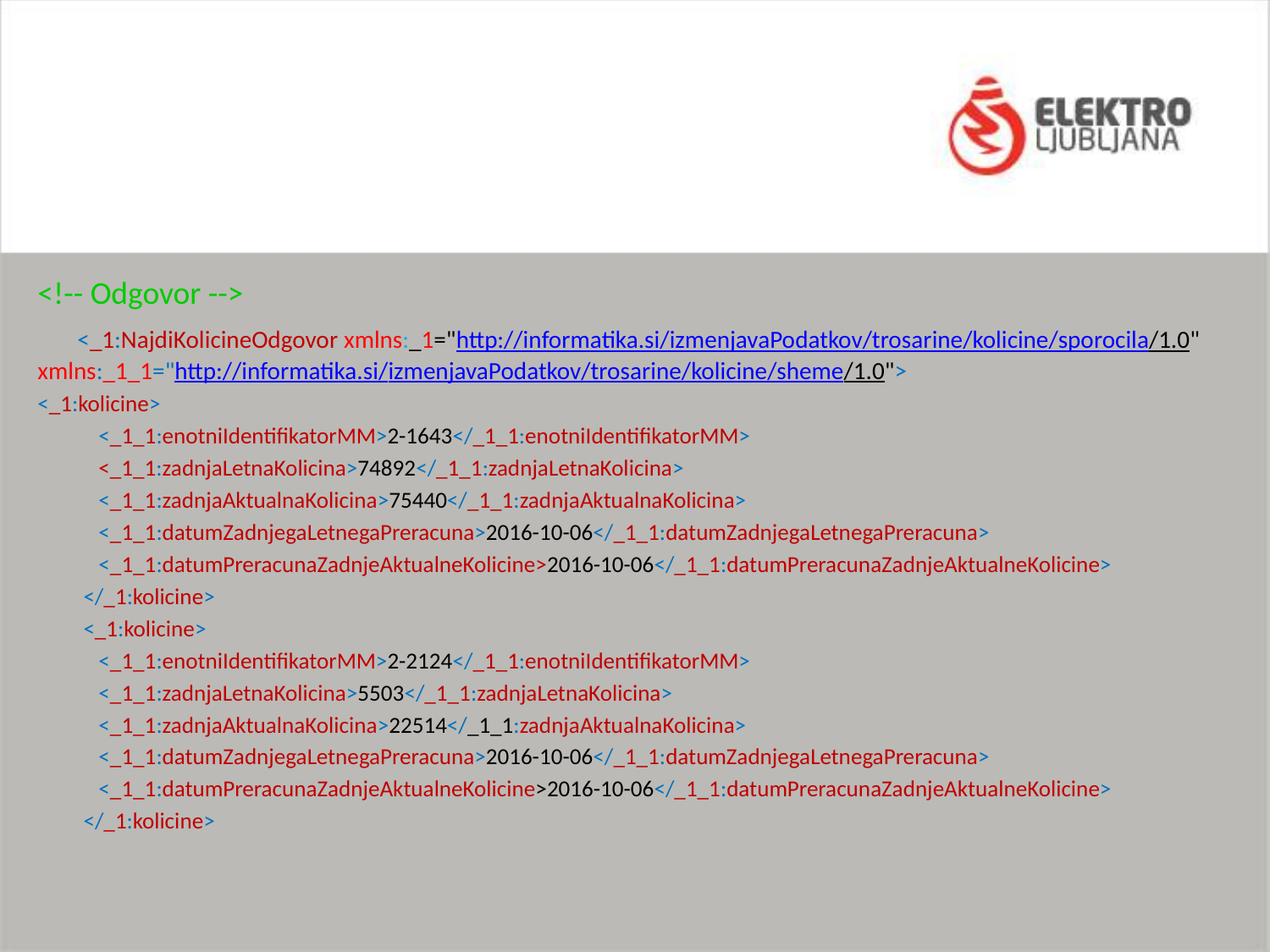

#
<!-- Odgovor -->
      <_1:NajdiKolicineOdgovor xmlns:_1="http://informatika.si/izmenjavaPodatkov/trosarine/kolicine/sporocila/1.0" xmlns:_1_1="http://informatika.si/izmenjavaPodatkov/trosarine/kolicine/sheme/1.0">
<_1:kolicine>
            <_1_1:enotniIdentifikatorMM>2-1643</_1_1:enotniIdentifikatorMM>
            <_1_1:zadnjaLetnaKolicina>74892</_1_1:zadnjaLetnaKolicina>
            <_1_1:zadnjaAktualnaKolicina>75440</_1_1:zadnjaAktualnaKolicina>
            <_1_1:datumZadnjegaLetnegaPreracuna>2016-10-06</_1_1:datumZadnjegaLetnegaPreracuna>
            <_1_1:datumPreracunaZadnjeAktualneKolicine>2016-10-06</_1_1:datumPreracunaZadnjeAktualneKolicine>
         </_1:kolicine>
         <_1:kolicine>
            <_1_1:enotniIdentifikatorMM>2-2124</_1_1:enotniIdentifikatorMM>
            <_1_1:zadnjaLetnaKolicina>5503</_1_1:zadnjaLetnaKolicina>
            <_1_1:zadnjaAktualnaKolicina>22514</_1_1:zadnjaAktualnaKolicina>
            <_1_1:datumZadnjegaLetnegaPreracuna>2016-10-06</_1_1:datumZadnjegaLetnegaPreracuna>
            <_1_1:datumPreracunaZadnjeAktualneKolicine>2016-10-06</_1_1:datumPreracunaZadnjeAktualneKolicine>
         </_1:kolicine>